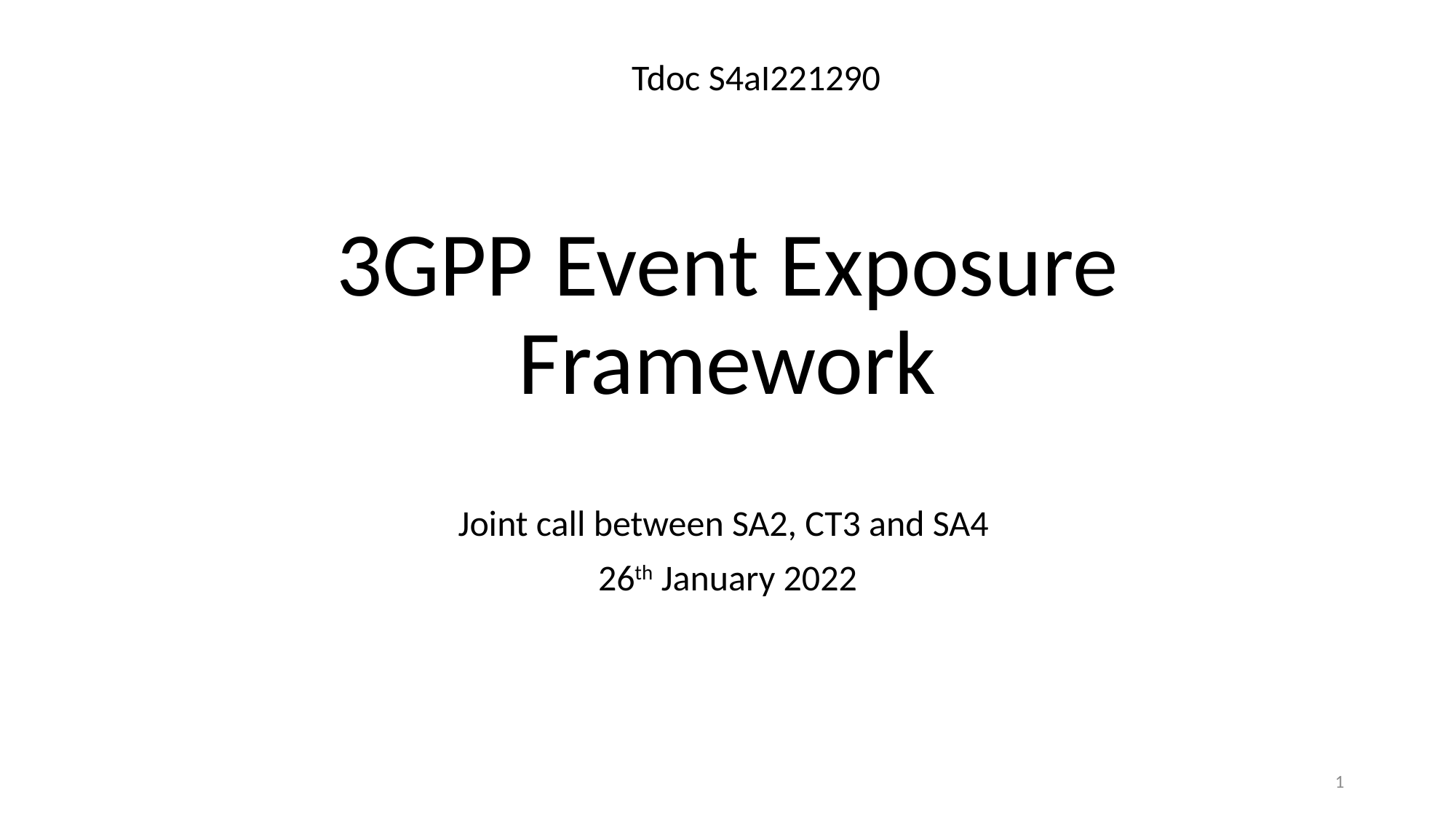

Tdoc S4aI221290
# 3GPP Event Exposure Framework
Joint call between SA2, CT3 and SA4
26th January 2022
1